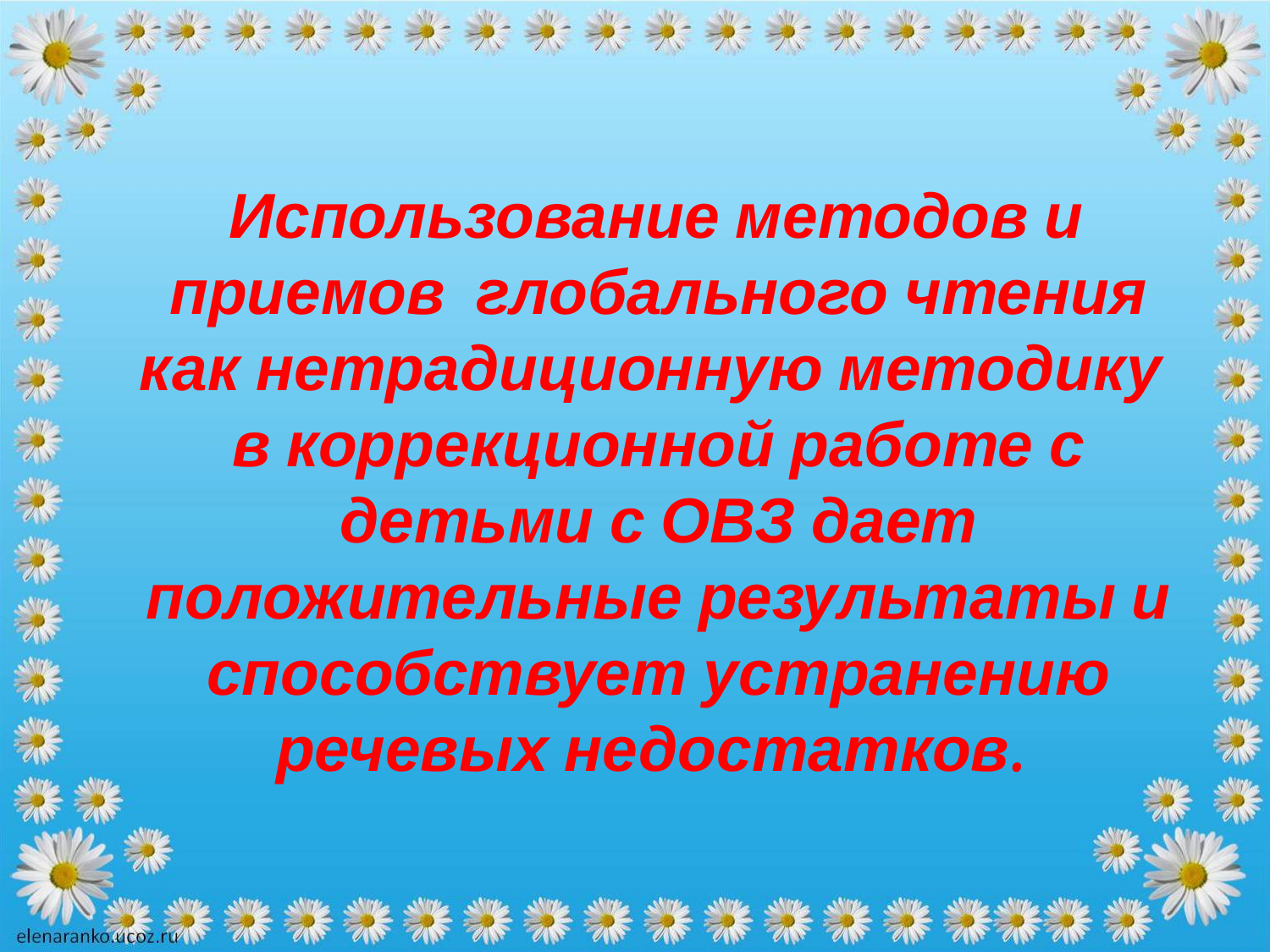

Использование методов и приемов  глобального чтения как нетрадиционную методику  в коррекционной работе с детьми с ОВЗ дает положительные результаты и способствует устранению речевых недостатков.